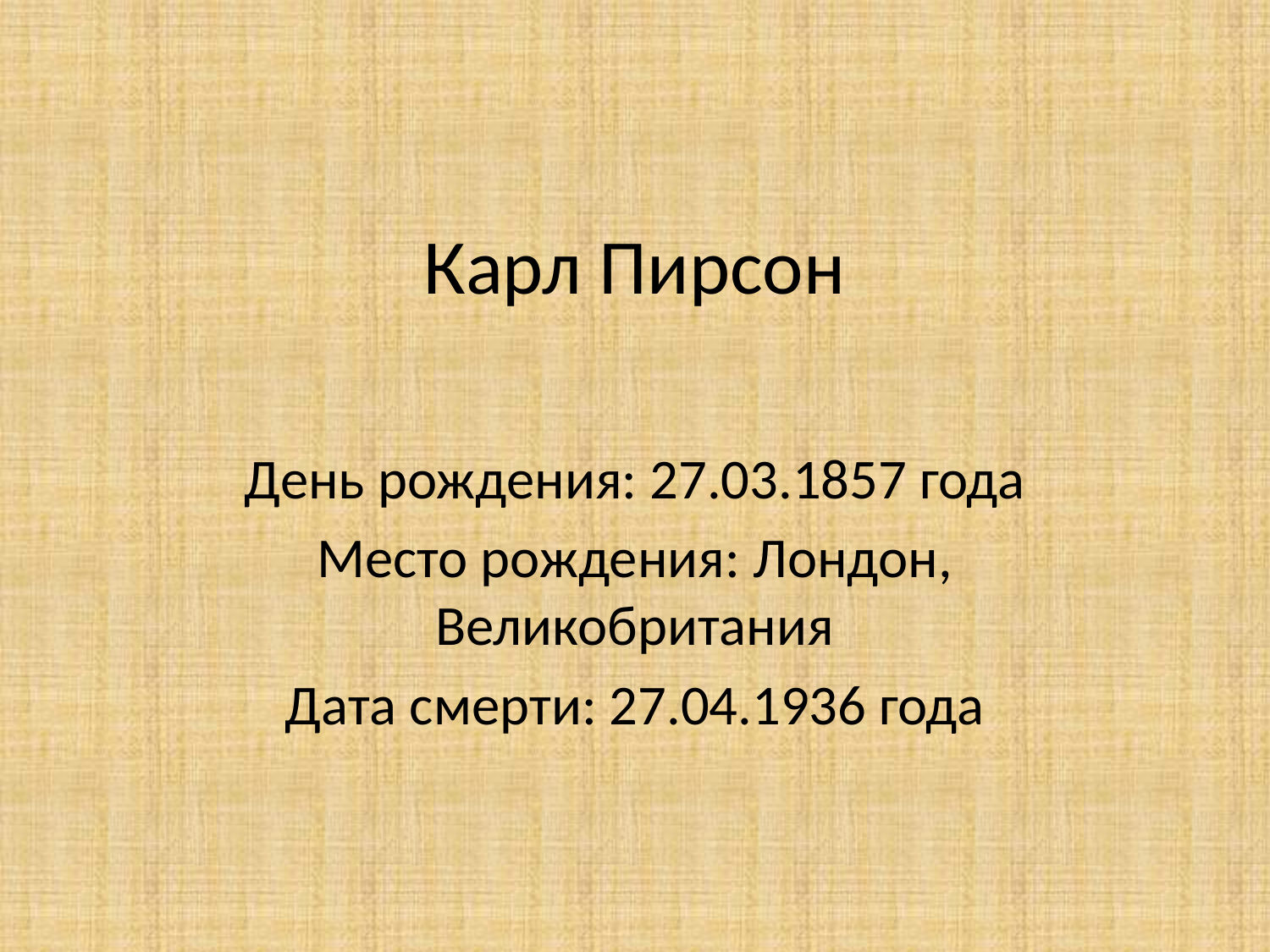

# Карл Пирсон
День рождения: 27.03.1857 года
Место рождения: Лондон, Великобритания
Дата смерти: 27.04.1936 года